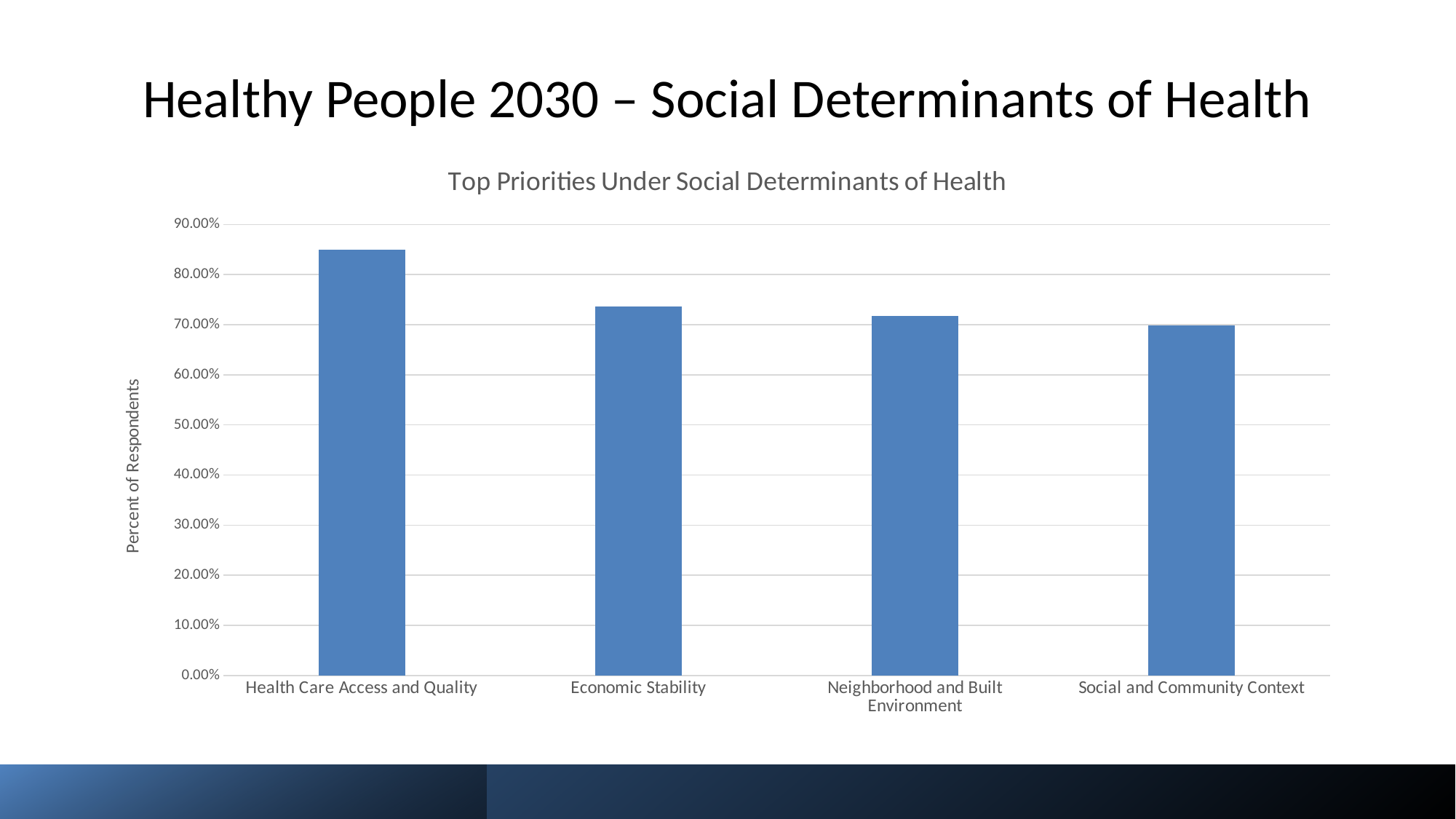

# Healthy People 2030 – Social Determinants of Health

### Chart: Top Priorities Under Social Determinants of Health

| Category |  |
|---|---|
| Health Care Access and Quality | 0.8490566037735849 |
| Economic Stability | 0.7358490566037735 |
| Neighborhood and Built Environment | 0.7169811320754716 |
| Social and Community Context | 0.6981132075471698 |